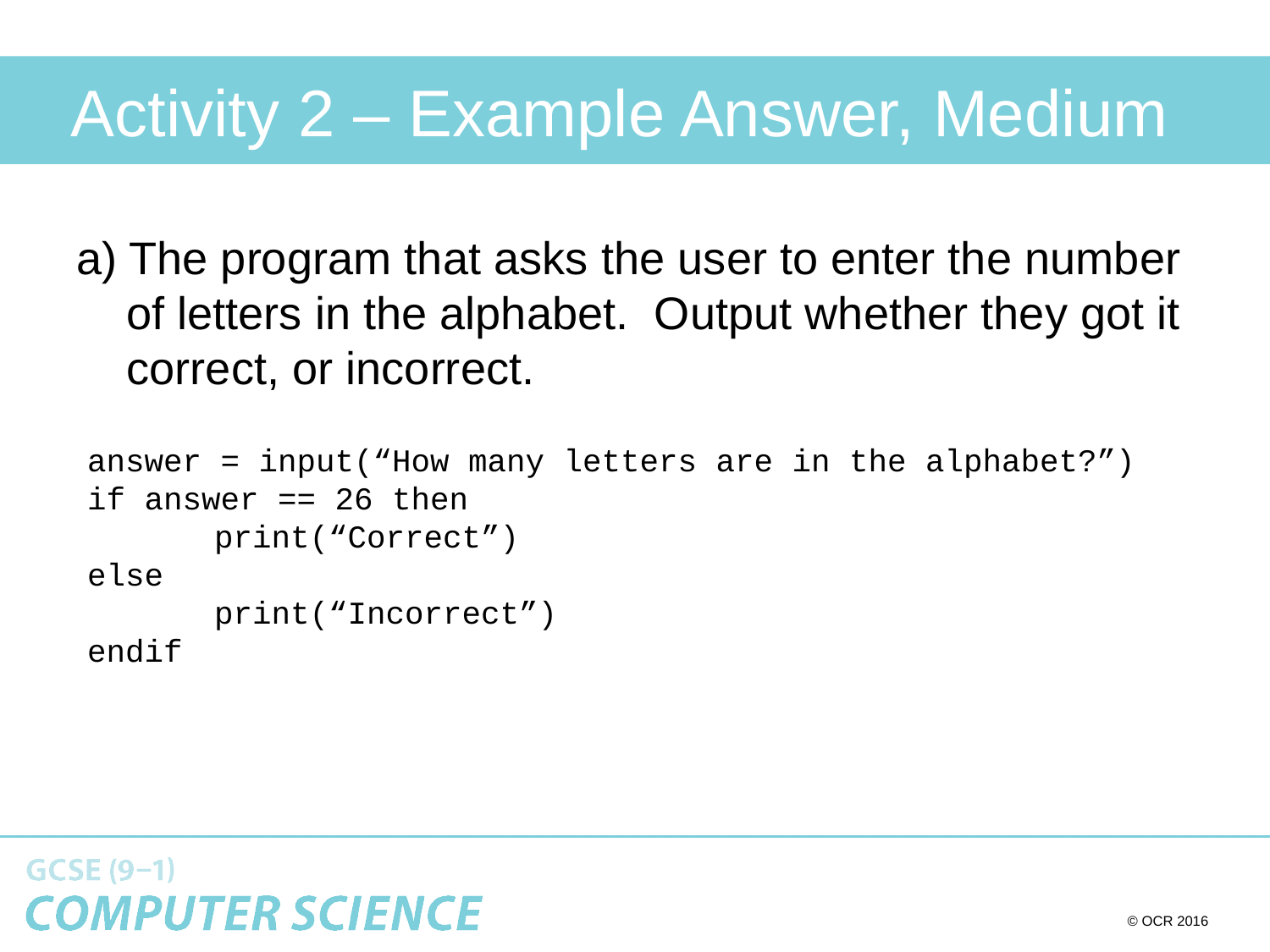

# Activity 2 – Example Answer, Medium

a) The program that asks the user to enter the number of letters in the alphabet.  Output whether they got it correct, or incorrect.

answer = input(“How many letters are in the alphabet?”)
if answer == 26 then
	print(“Correct”)
else
	print(“Incorrect”)
endif